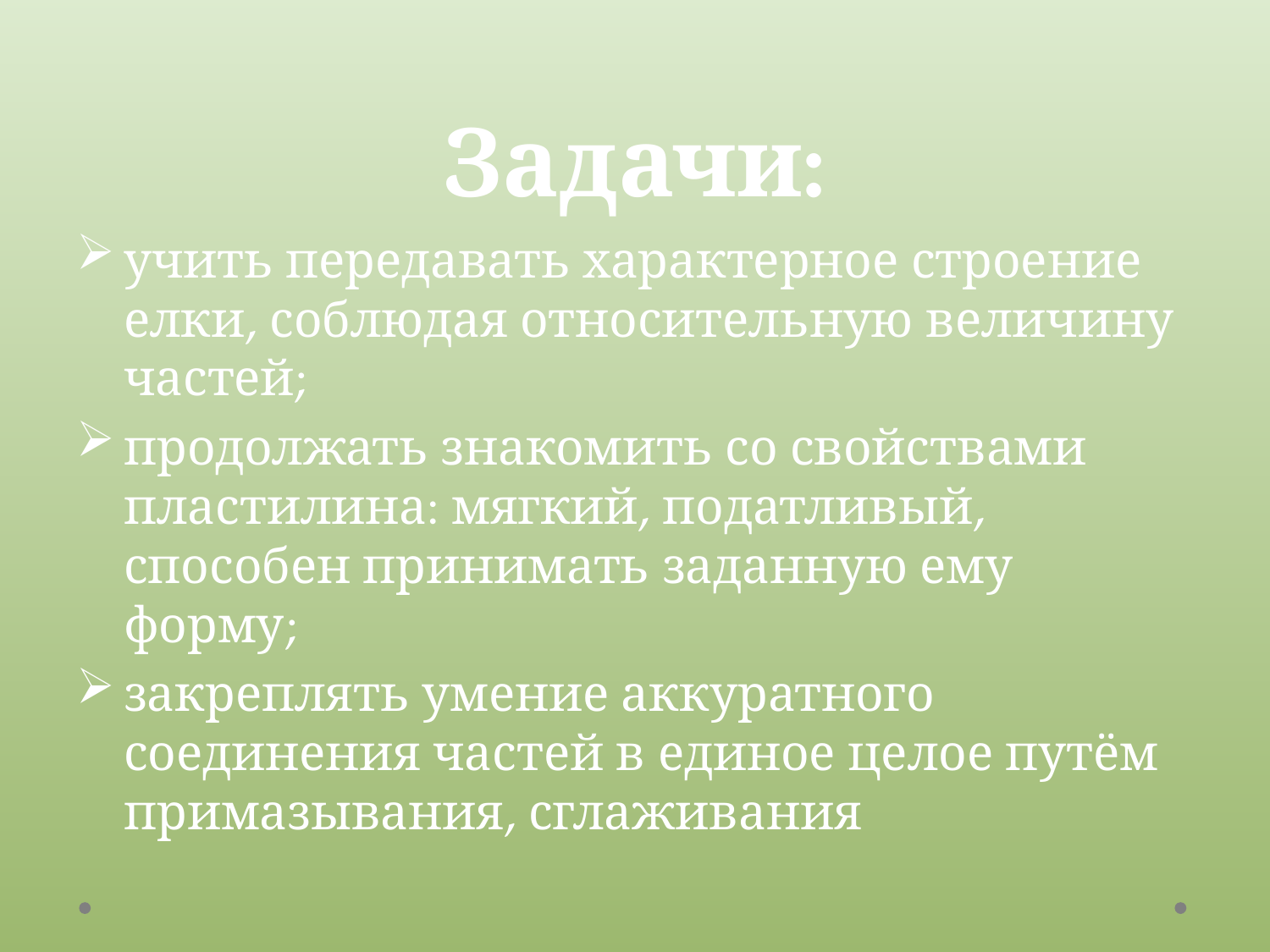

# Задачи:
учить передавать характерное строение елки, соблюдая относительную величину частей;
продолжать знакомить со свойствами пластилина: мягкий, податливый, способен принимать заданную ему форму;
закреплять умение аккуратного соединения частей в единое целое путём примазывания, сглаживания